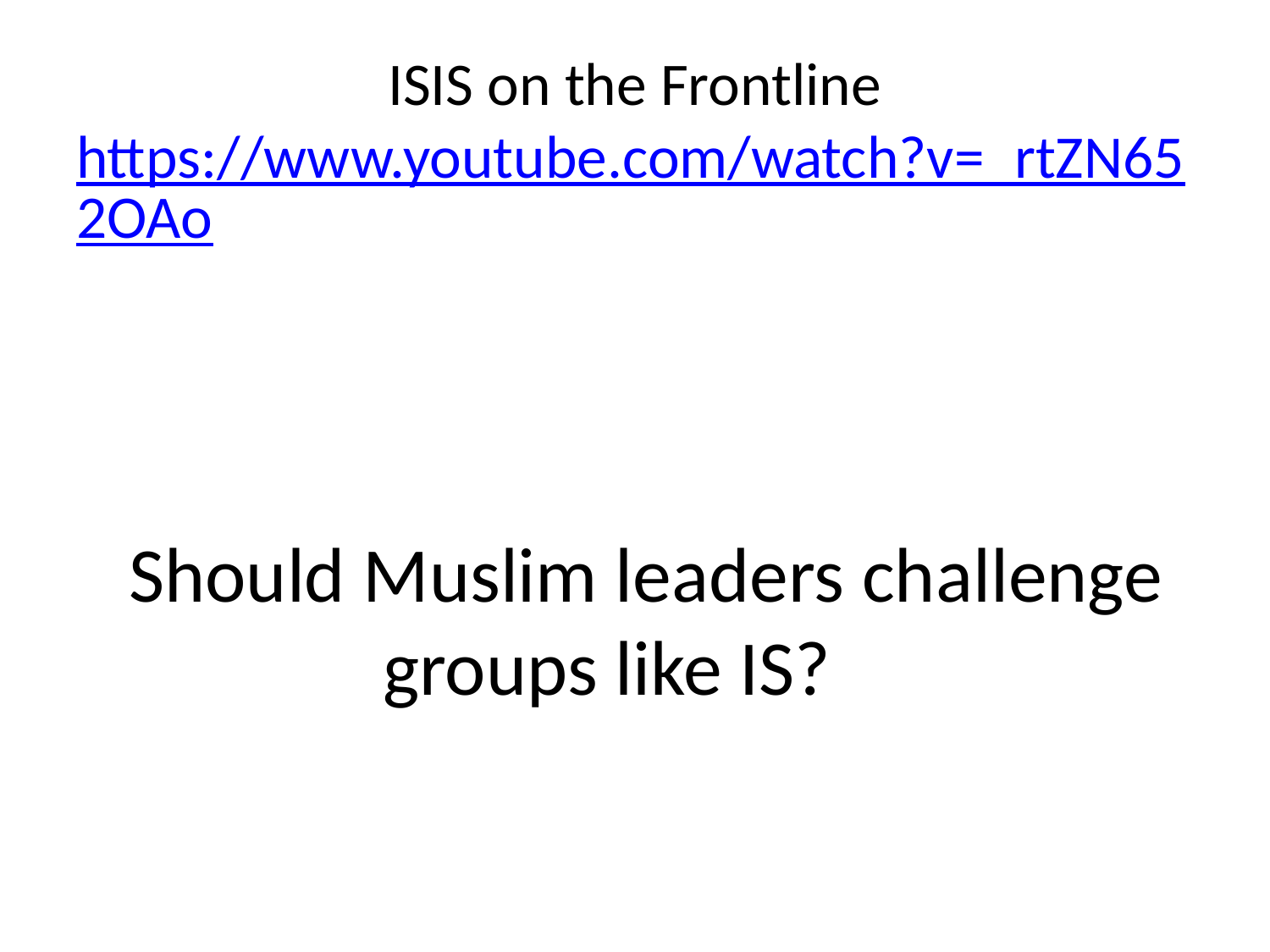

# ISIS on the Frontline https://www.youtube.com/watch?v=_rtZN652OAo
Should Muslim leaders challenge 		groups like IS?